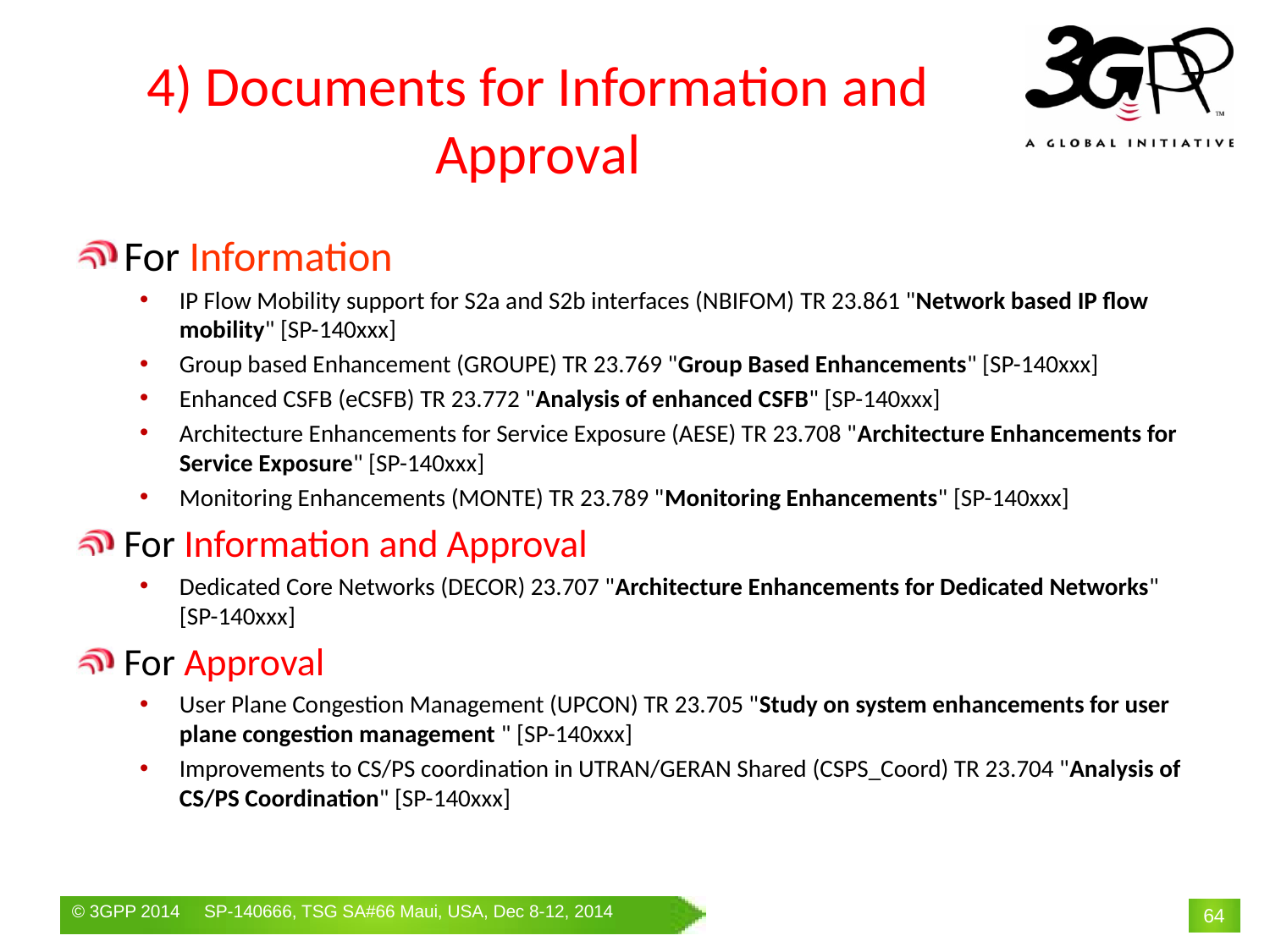

# 4) Documents for Information and Approval
For Information
IP Flow Mobility support for S2a and S2b interfaces (NBIFOM) TR 23.861 "Network based IP flow mobility" [SP-140xxx]
Group based Enhancement (GROUPE) TR 23.769 "Group Based Enhancements" [SP-140xxx]
Enhanced CSFB (eCSFB) TR 23.772 "Analysis of enhanced CSFB" [SP-140xxx]
Architecture Enhancements for Service Exposure (AESE) TR 23.708 "Architecture Enhancements for Service Exposure" [SP-140xxx]
Monitoring Enhancements (MONTE) TR 23.789 "Monitoring Enhancements" [SP-140xxx]
For Information and Approval
Dedicated Core Networks (DECOR) 23.707 "Architecture Enhancements for Dedicated Networks" [SP-140xxx]
For Approval
User Plane Congestion Management (UPCON) TR 23.705 "Study on system enhancements for user plane congestion management " [SP-140xxx]
Improvements to CS/PS coordination in UTRAN/GERAN Shared (CSPS_Coord) TR 23.704 "Analysis of CS/PS Coordination" [SP-140xxx]